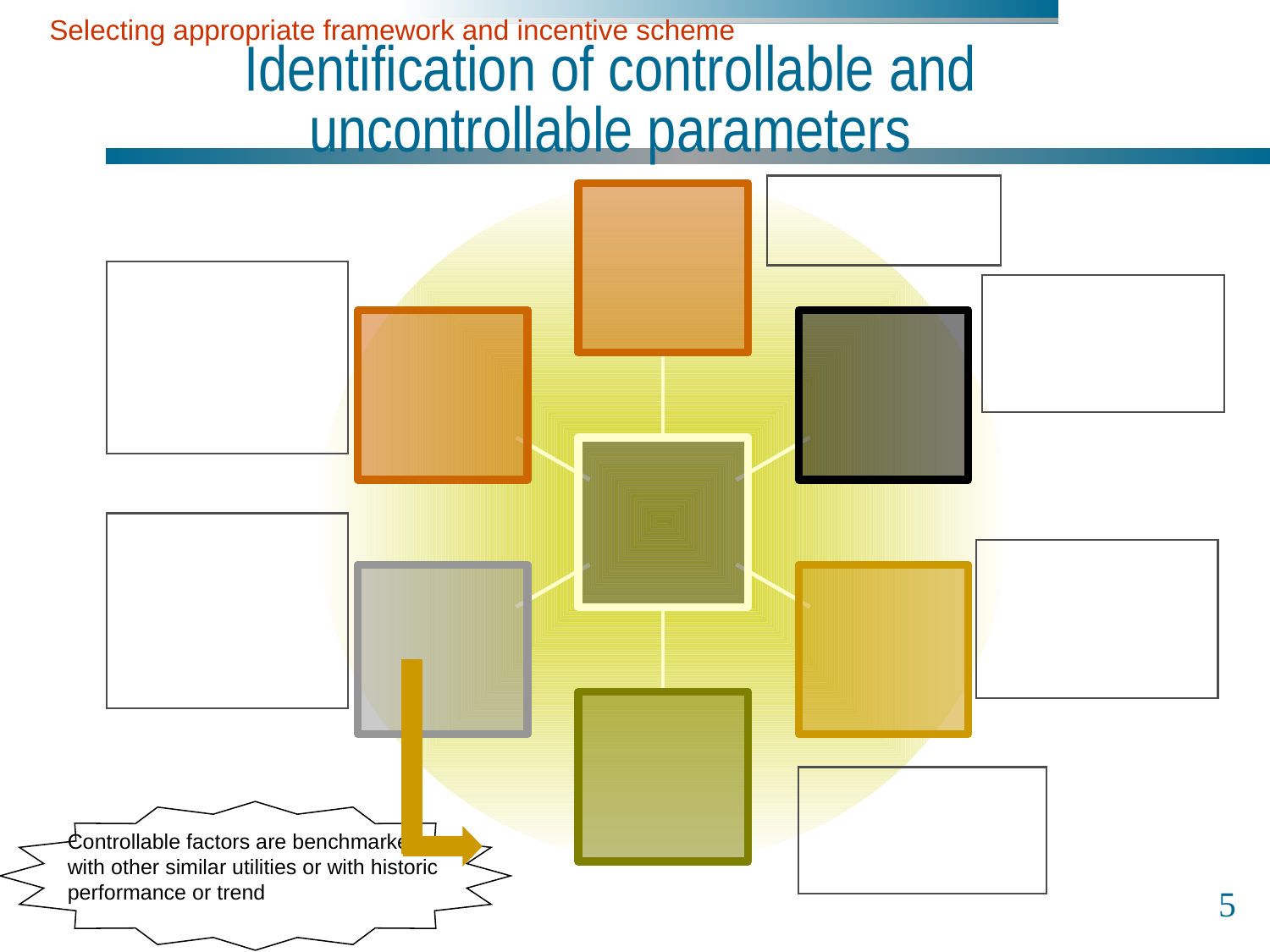

Selecting appropriate framework and incentive scheme
# Identification of controllable and uncontrollable parameters

Controllable factors are benchmarked with other similar utilities or with historic performance or trend